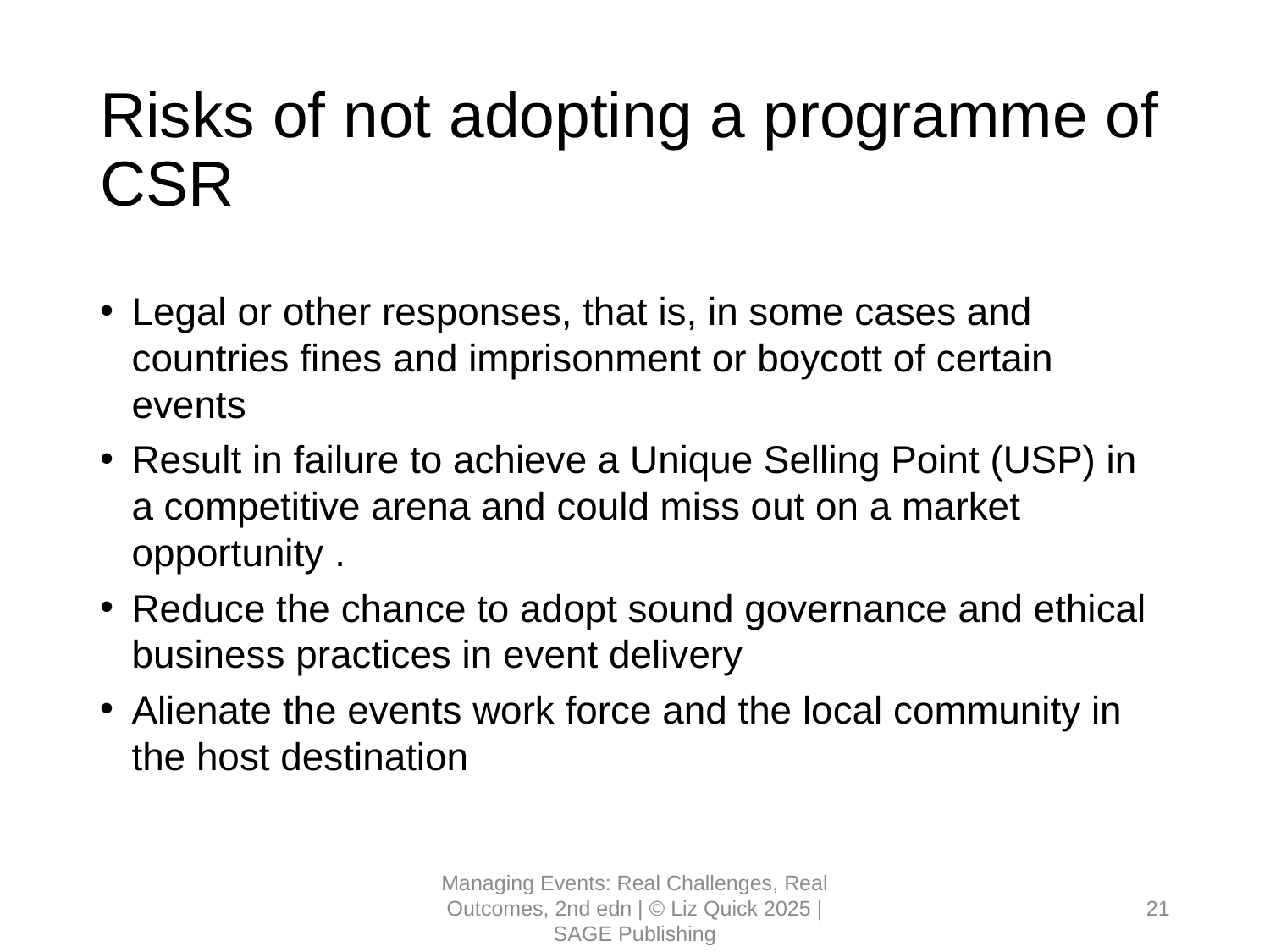

# Risks of not adopting a programme of CSR
Legal or other responses, that is, in some cases and countries fines and imprisonment or boycott of certain events
Result in failure to achieve a Unique Selling Point (USP) in a competitive arena and could miss out on a market opportunity .
Reduce the chance to adopt sound governance and ethical business practices in event delivery
Alienate the events work force and the local community in the host destination
Managing Events: Real Challenges, Real Outcomes, 2nd edn | © Liz Quick 2025 | SAGE Publishing
21